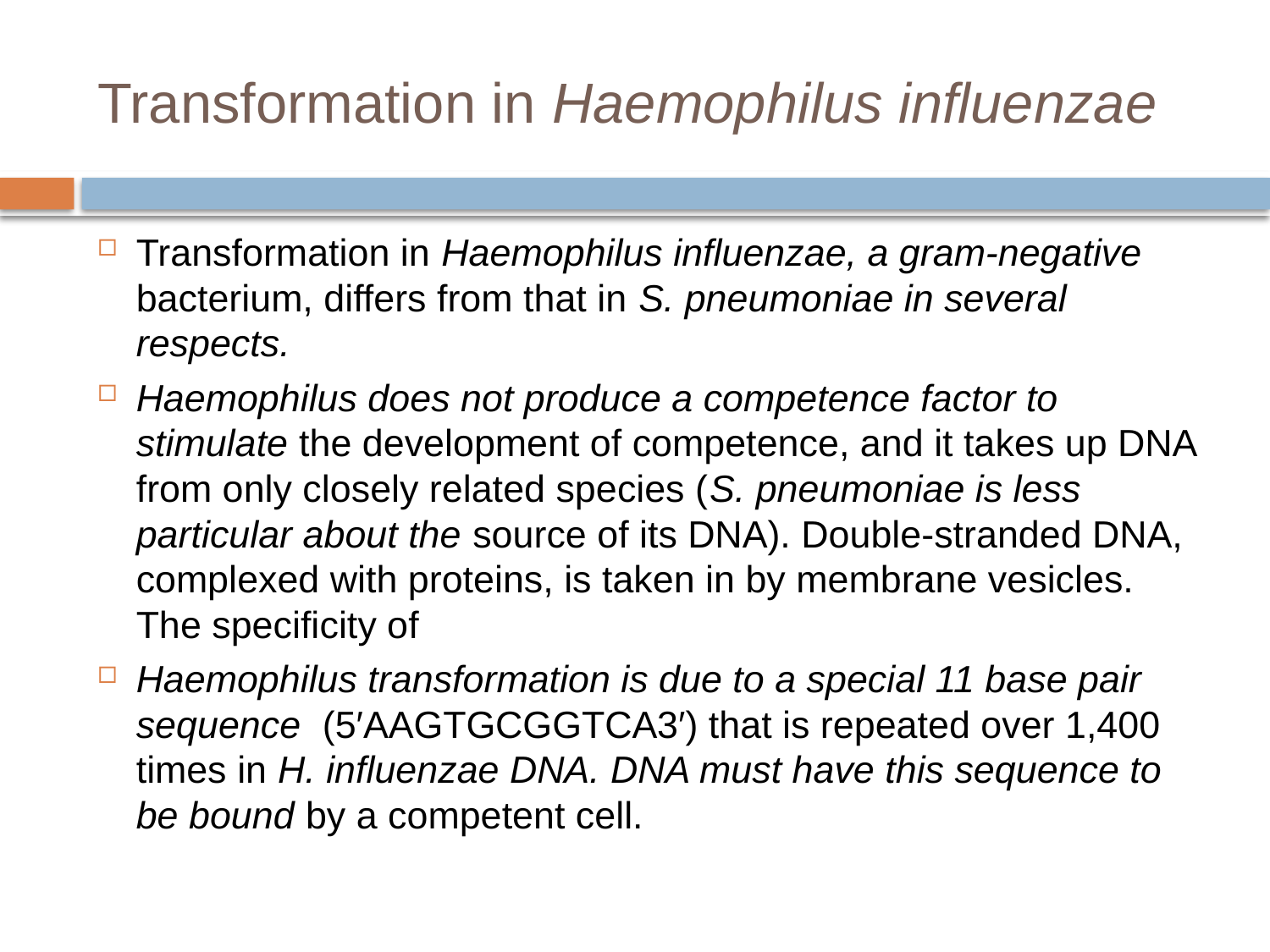

# Transformation in Haemophilus influenzae
Transformation in Haemophilus influenzae, a gram-negative bacterium, differs from that in S. pneumoniae in several respects.
Haemophilus does not produce a competence factor to stimulate the development of competence, and it takes up DNA from only closely related species (S. pneumoniae is less particular about the source of its DNA). Double-stranded DNA, complexed with proteins, is taken in by membrane vesicles. The specificity of
Haemophilus transformation is due to a special 11 base pair sequence  (5′AAGTGCGGTCA3′) that is repeated over 1,400 times in H. influenzae DNA. DNA must have this sequence to be bound by a competent cell.